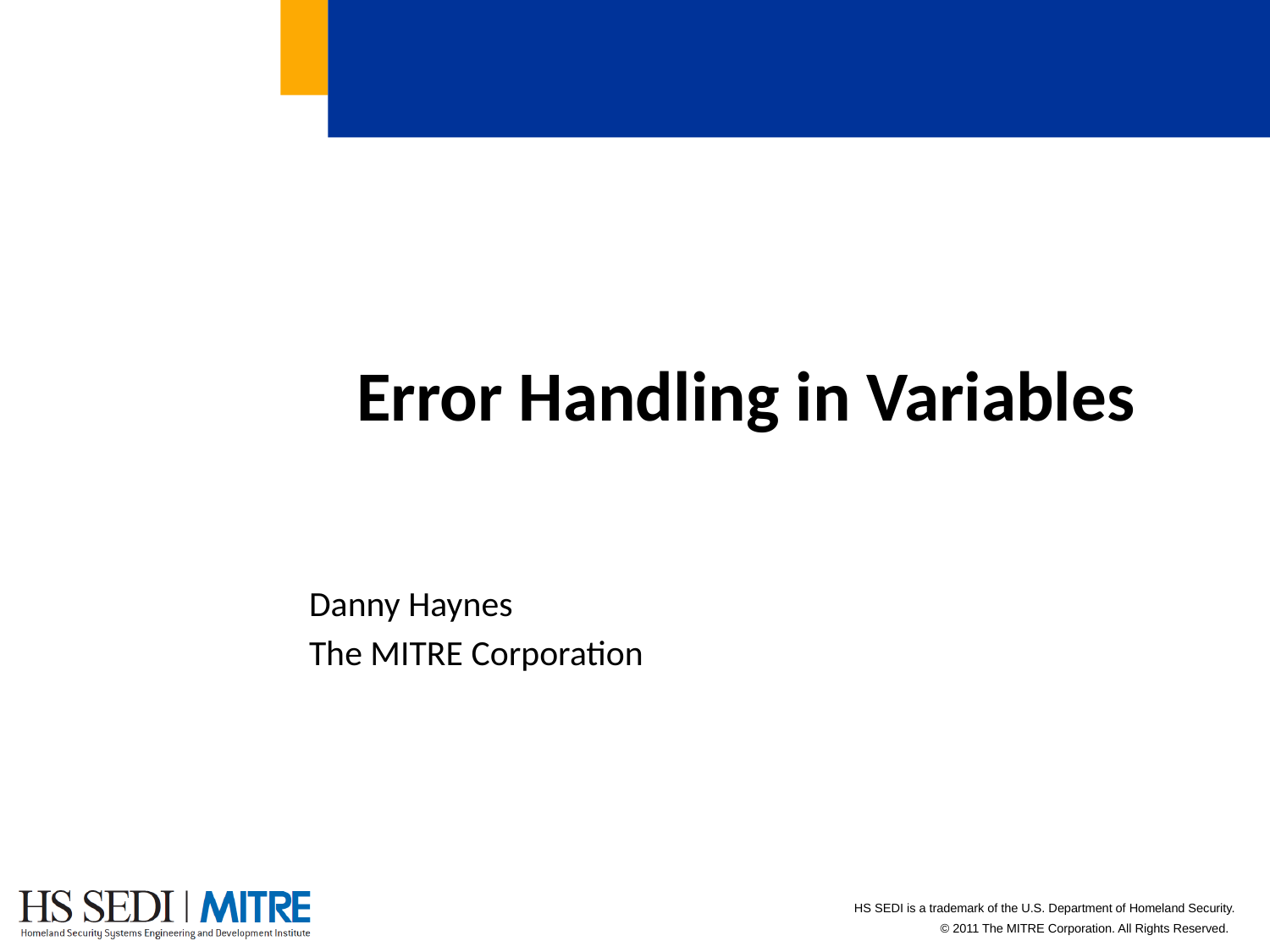

# Error Handling in Variables
Danny Haynes
The MITRE Corporation